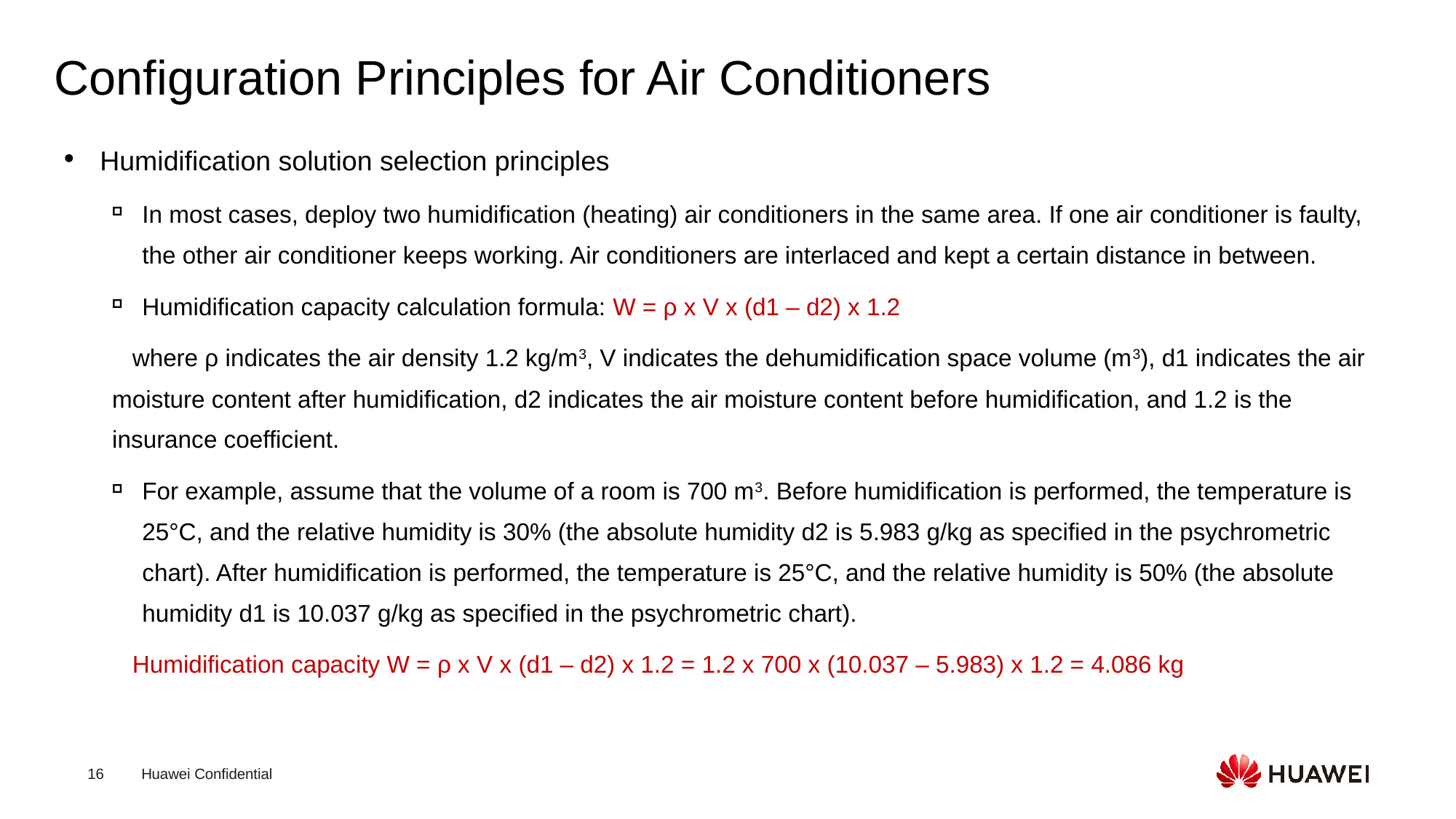

# Configuration Principles for Air Conditioners
Humidification solution selection principles
In most cases, deploy two humidification (heating) air conditioners in the same area. If one air conditioner is faulty, the other air conditioner keeps working. Air conditioners are interlaced and kept a certain distance in between.
Humidification capacity calculation formula: W = ρ x V x (d1 – d2) x 1.2
   where ρ indicates the air density 1.2 kg/m3, V indicates the dehumidification space volume (m3), d1 indicates the air moisture content after humidification, d2 indicates the air moisture content before humidification, and 1.2 is the insurance coefficient.
For example, assume that the volume of a room is 700 m3. Before humidification is performed, the temperature is 25°C, and the relative humidity is 30% (the absolute humidity d2 is 5.983 g/kg as specified in the psychrometric chart). After humidification is performed, the temperature is 25°C, and the relative humidity is 50% (the absolute humidity d1 is 10.037 g/kg as specified in the psychrometric chart).
   Humidification capacity W = ρ x V x (d1 – d2) x 1.2 = 1.2 x 700 x (10.037 – 5.983) x 1.2 = 4.086 kg